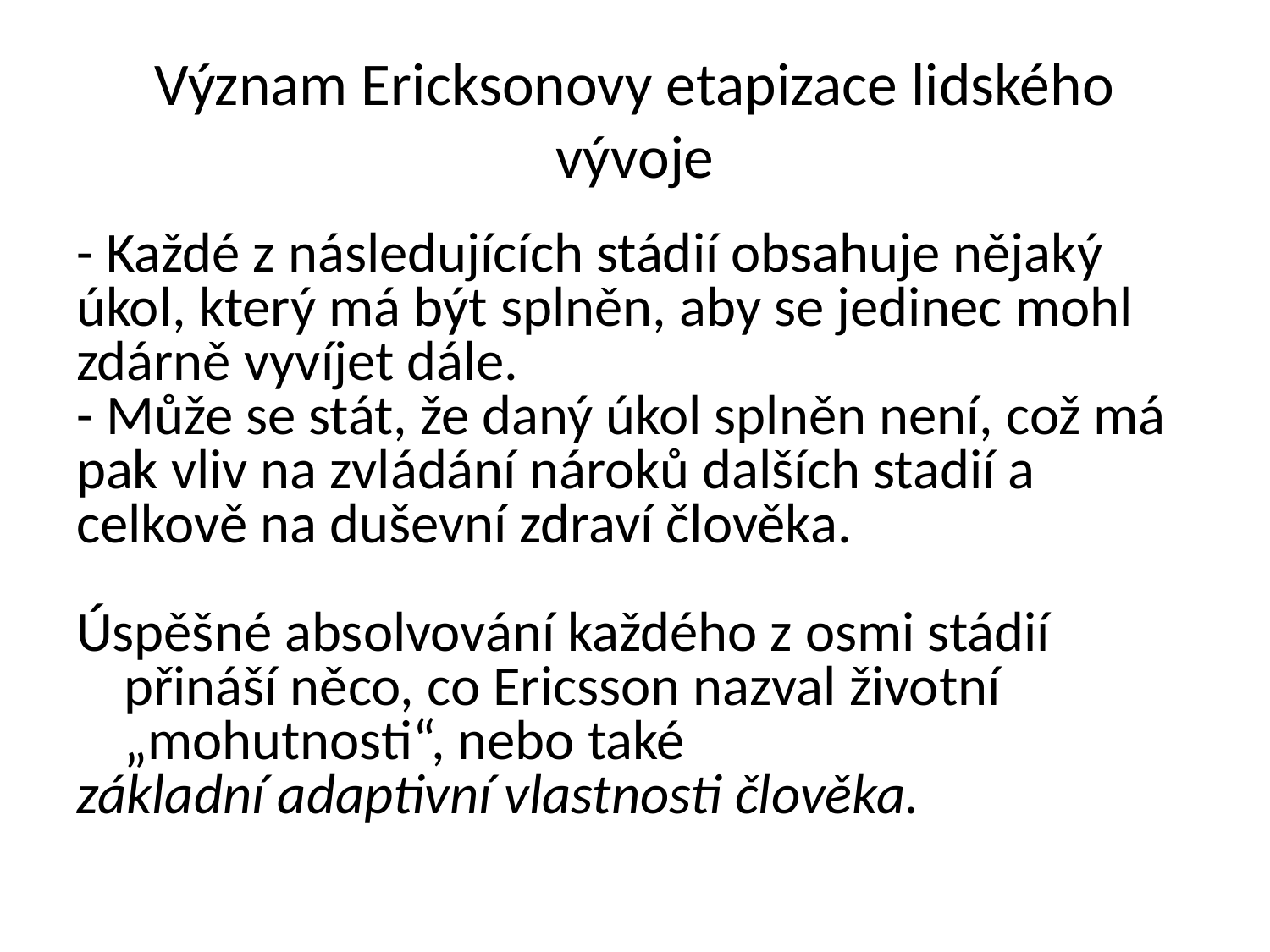

# Význam Ericksonovy etapizace lidského vývoje
- Každé z následujících stádií obsahuje nějaký
úkol, který má být splněn, aby se jedinec mohl
zdárně vyvíjet dále.
- Může se stát, že daný úkol splněn není, což má
pak vliv na zvládání nároků dalších stadií a
celkově na duševní zdraví člověka.

Úspěšné absolvování každého z osmi stádií přináší něco, co Ericsson nazval životní „mohutnosti“, nebo také
základní adaptivní vlastnosti člověka.